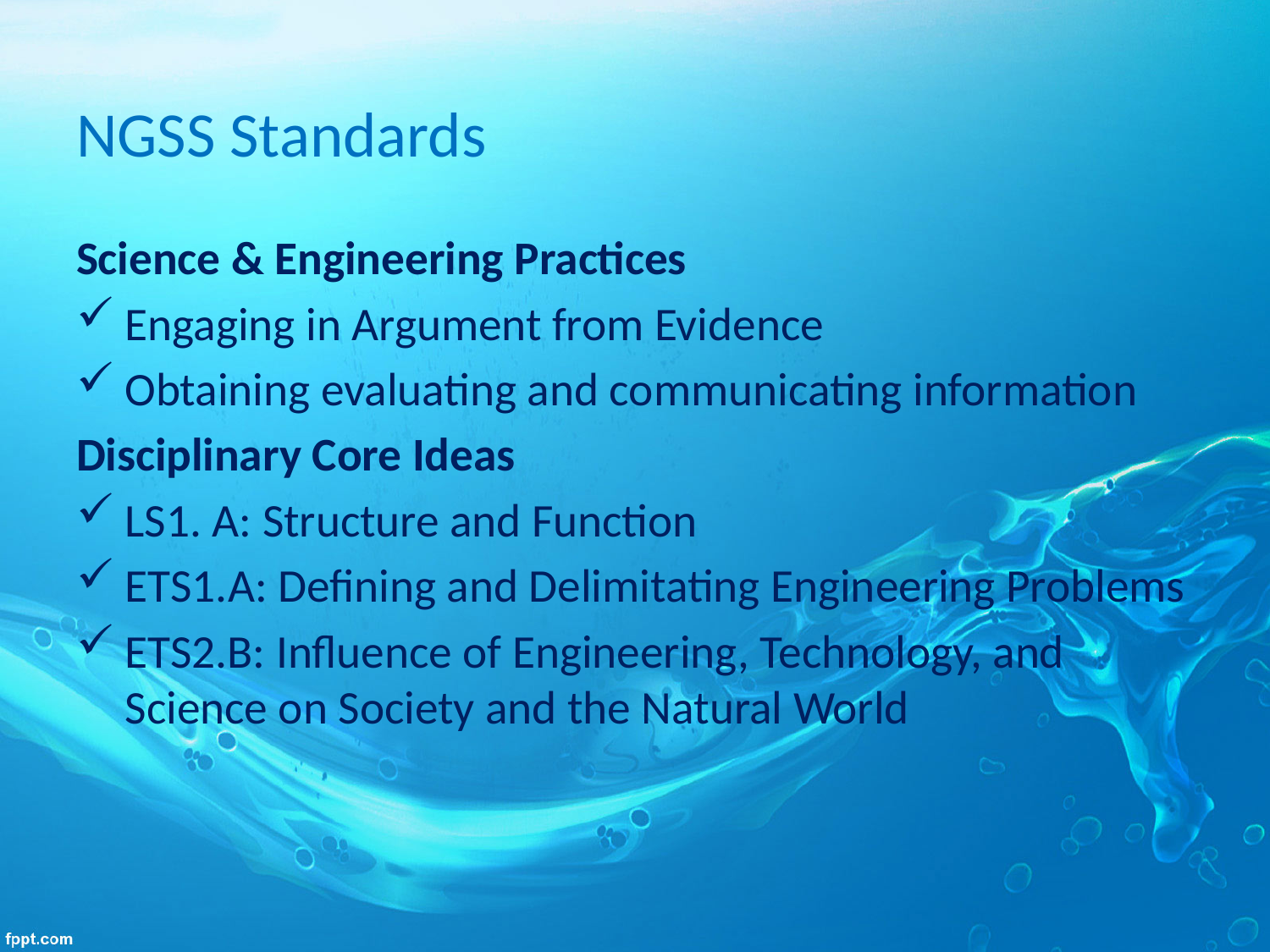

# NGSS Standards
Science & Engineering Practices
Engaging in Argument from Evidence
Obtaining evaluating and communicating information
Disciplinary Core Ideas
LS1. A: Structure and Function
ETS1.A: Defining and Delimitating Engineering Problems
ETS2.B: Influence of Engineering, Technology, and Science on Society and the Natural World